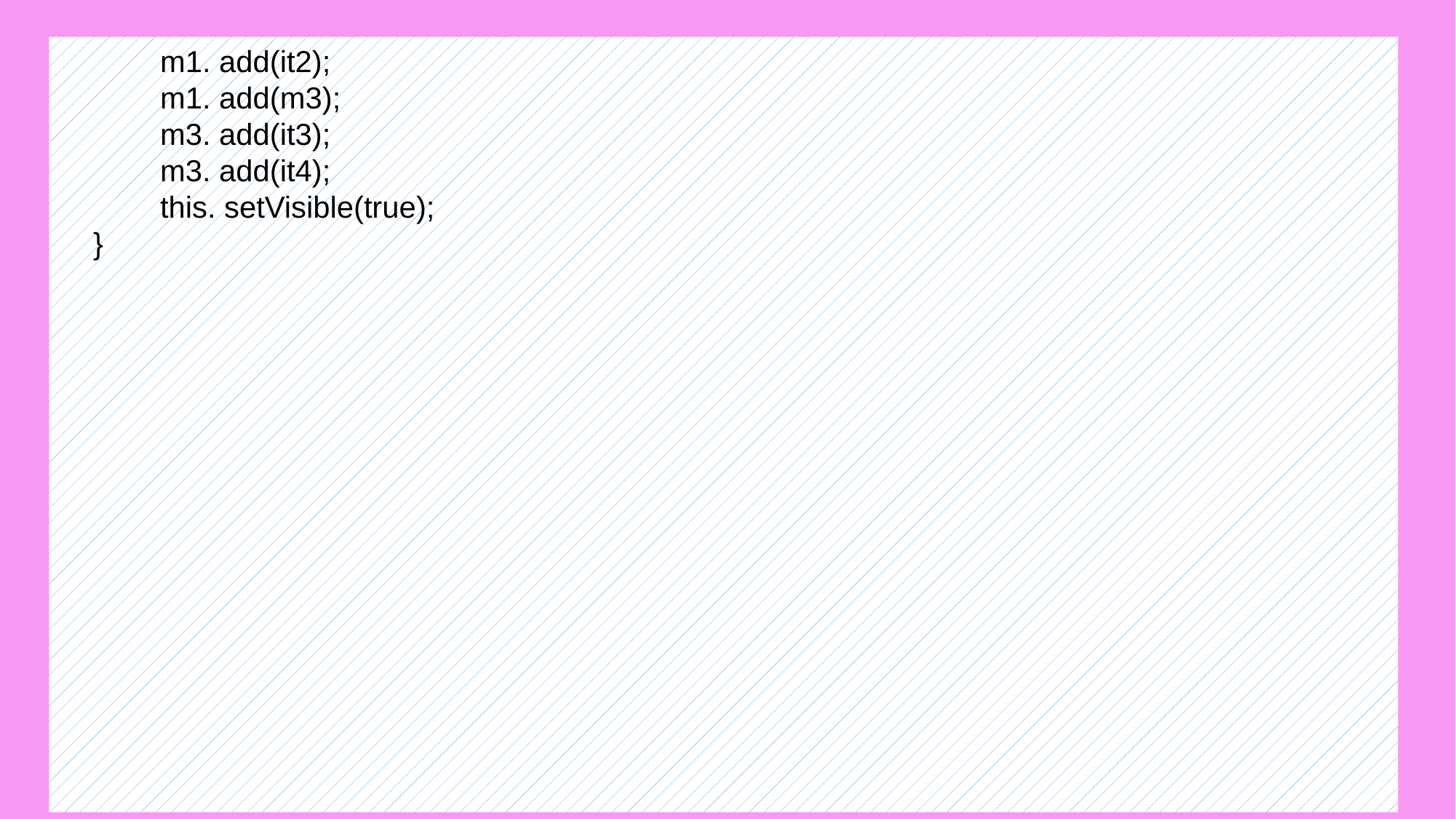

m1. add(it2);
            m1. add(m3);
            m3. add(it3);
            m3. add(it4);
            this. setVisible(true);
    }